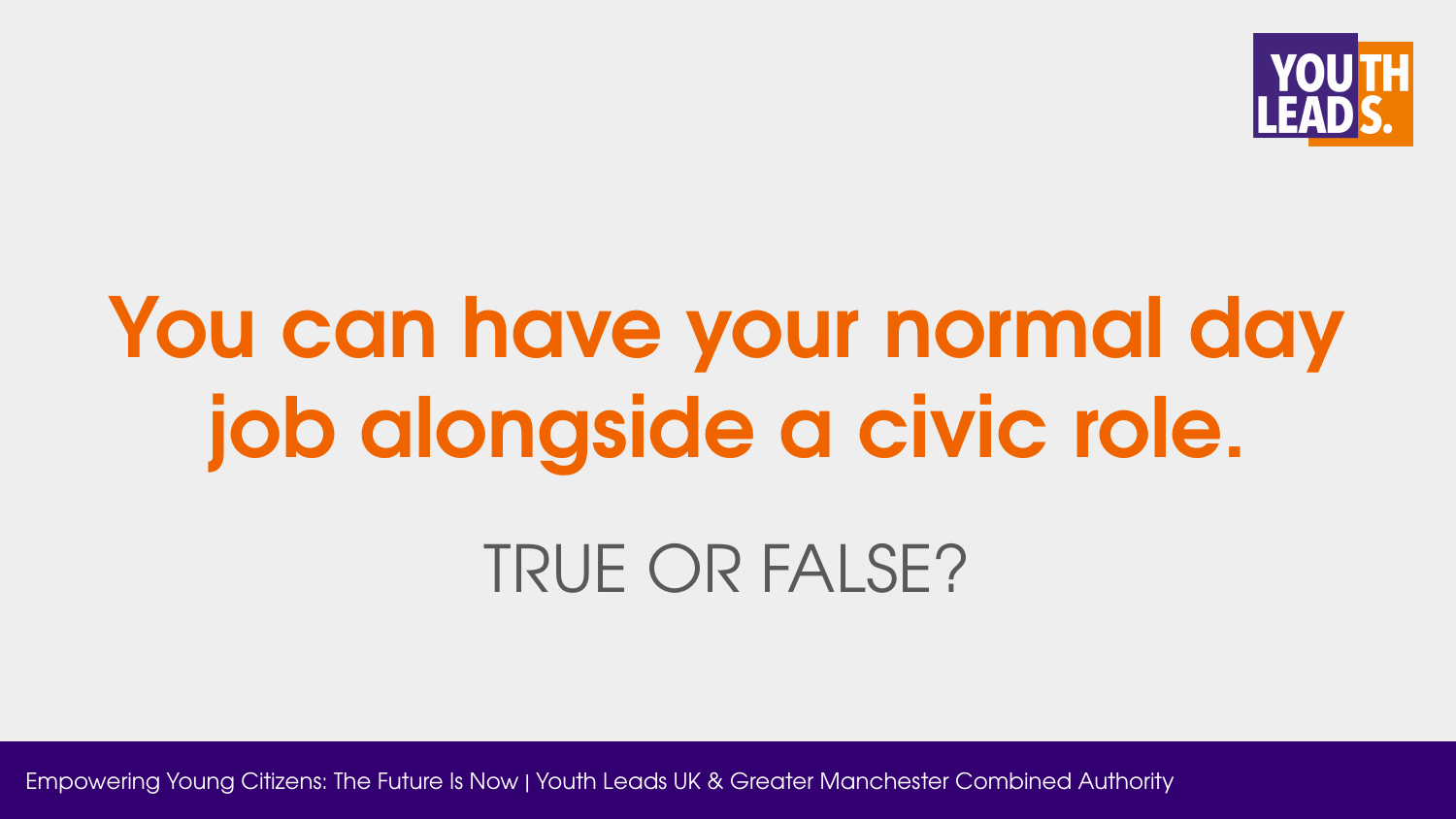

# You can have your normal day job alongside a civic role.
TRUE OR FALSE?